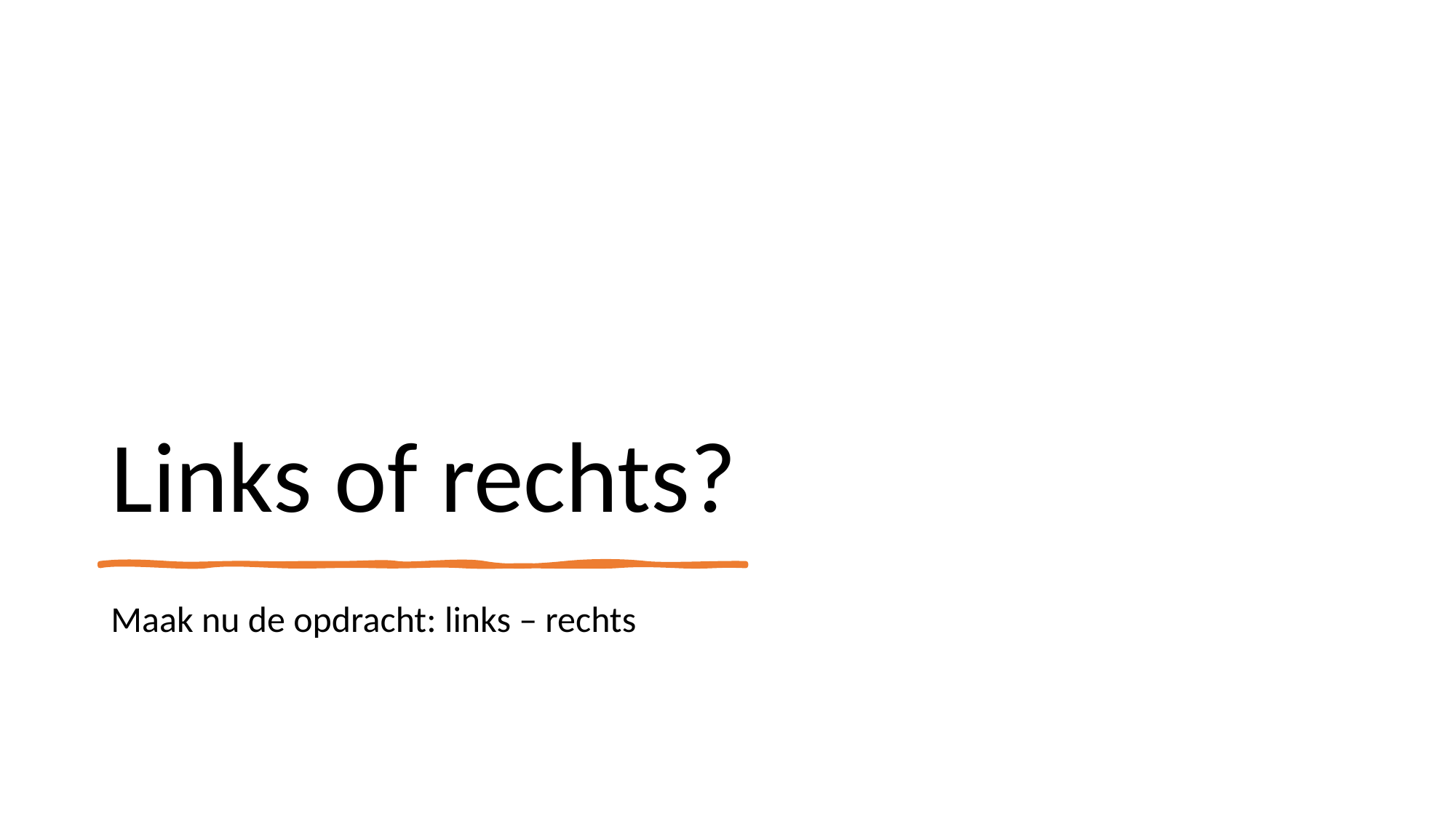

# Links of rechts?

Maak nu de opdracht: links – rechts